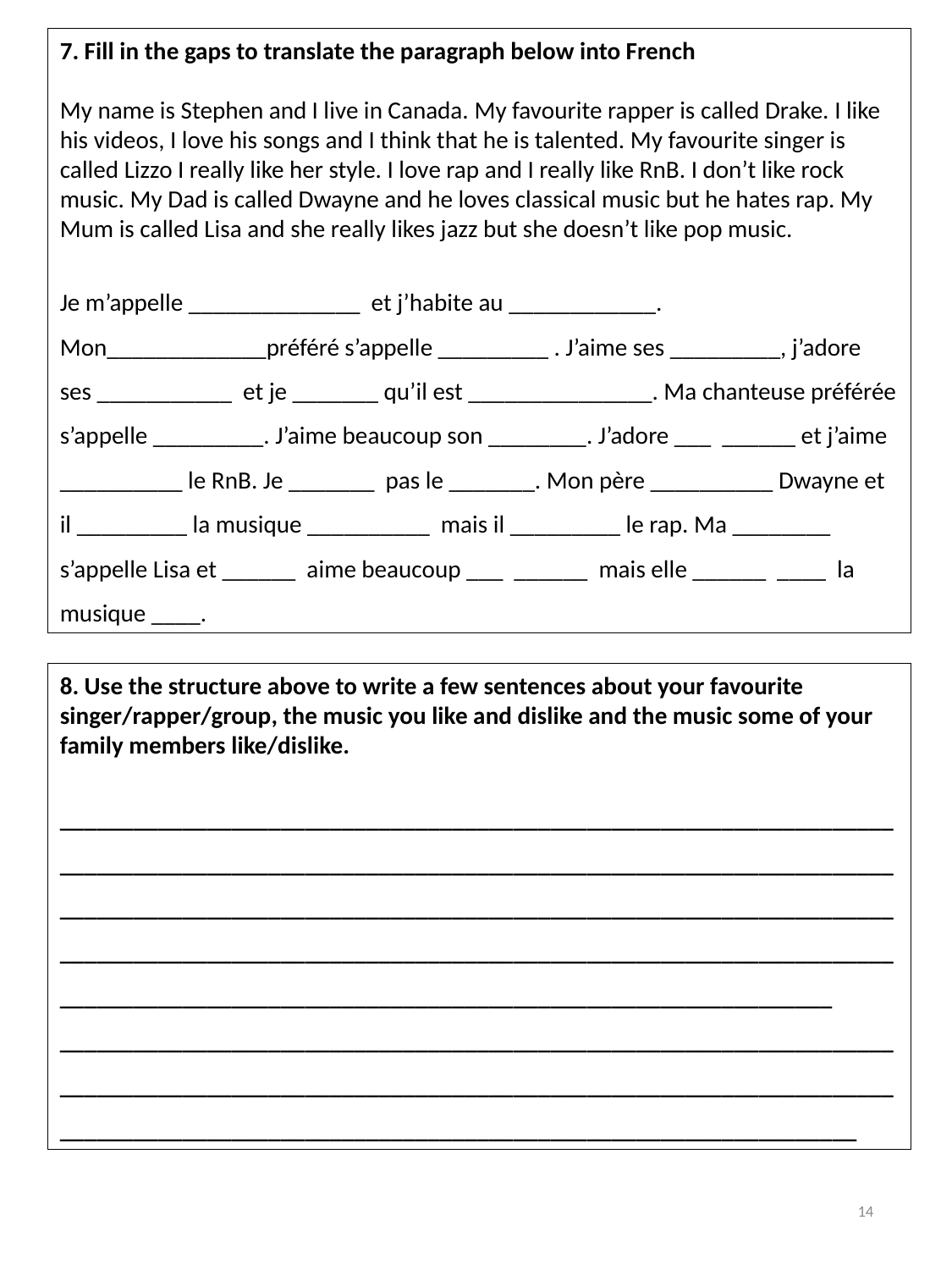

7. Fill in the gaps to translate the paragraph below into French

My name is Stephen and I live in Canada. My favourite rapper is called Drake. I like his videos, I love his songs and I think that he is talented. My favourite singer is called Lizzo I really like her style. I love rap and I really like RnB. I don’t like rock music. My Dad is called Dwayne and he loves classical music but he hates rap. My Mum is called Lisa and she really likes jazz but she doesn’t like pop music.

Je m’appelle ______________  et j’habite au ____________. Mon_____________préféré s’appelle _________ . J’aime ses _________, j’adore ses ___________  et je _______ qu’il est _______________. Ma chanteuse préférée s’appelle _________. J’aime beaucoup son ________. J’adore ___  ______ et j’aime __________ le RnB. Je _______  pas le _______. Mon père __________ Dwayne et il _________ la musique __________  mais il _________ le rap. Ma ________  s’appelle Lisa et ______  aime beaucoup ___  ______  mais elle ______  ____  la musique ____.
8. Use the structure above to write a few sentences about your favourite singer/rapper/group, the music you like and dislike and the music some of your family members like/dislike.

_______________________________________________________________________________________________________________________________________________________________________________________________________________________________________________________________________________________________________________________________________________
_________________________________________________________________________________________________________________________________________________________________________________________________________
14